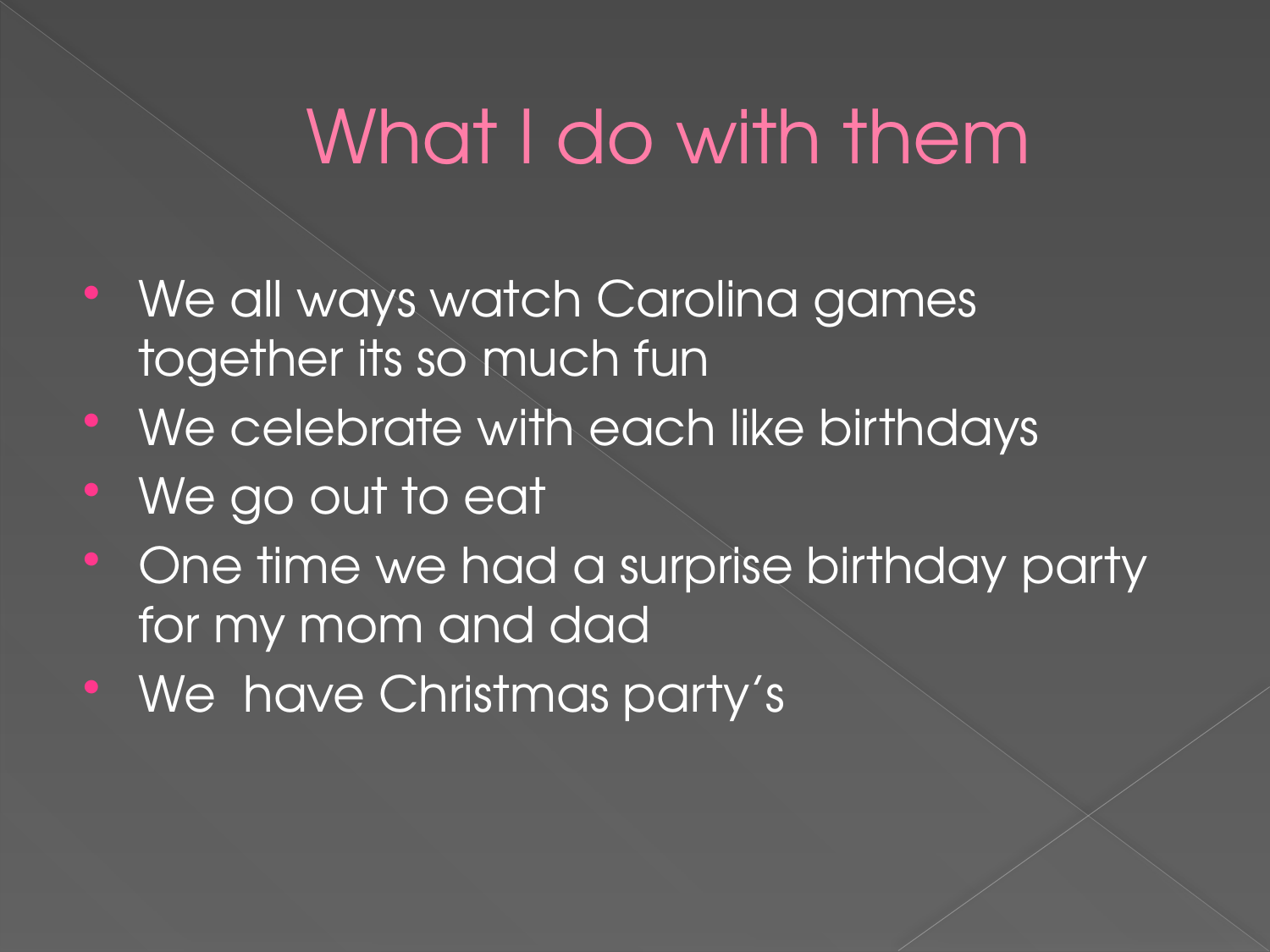

# What I do with them
We all ways watch Carolina games together its so much fun
We celebrate with each like birthdays
We go out to eat
One time we had a surprise birthday party for my mom and dad
We  have Christmas party’s